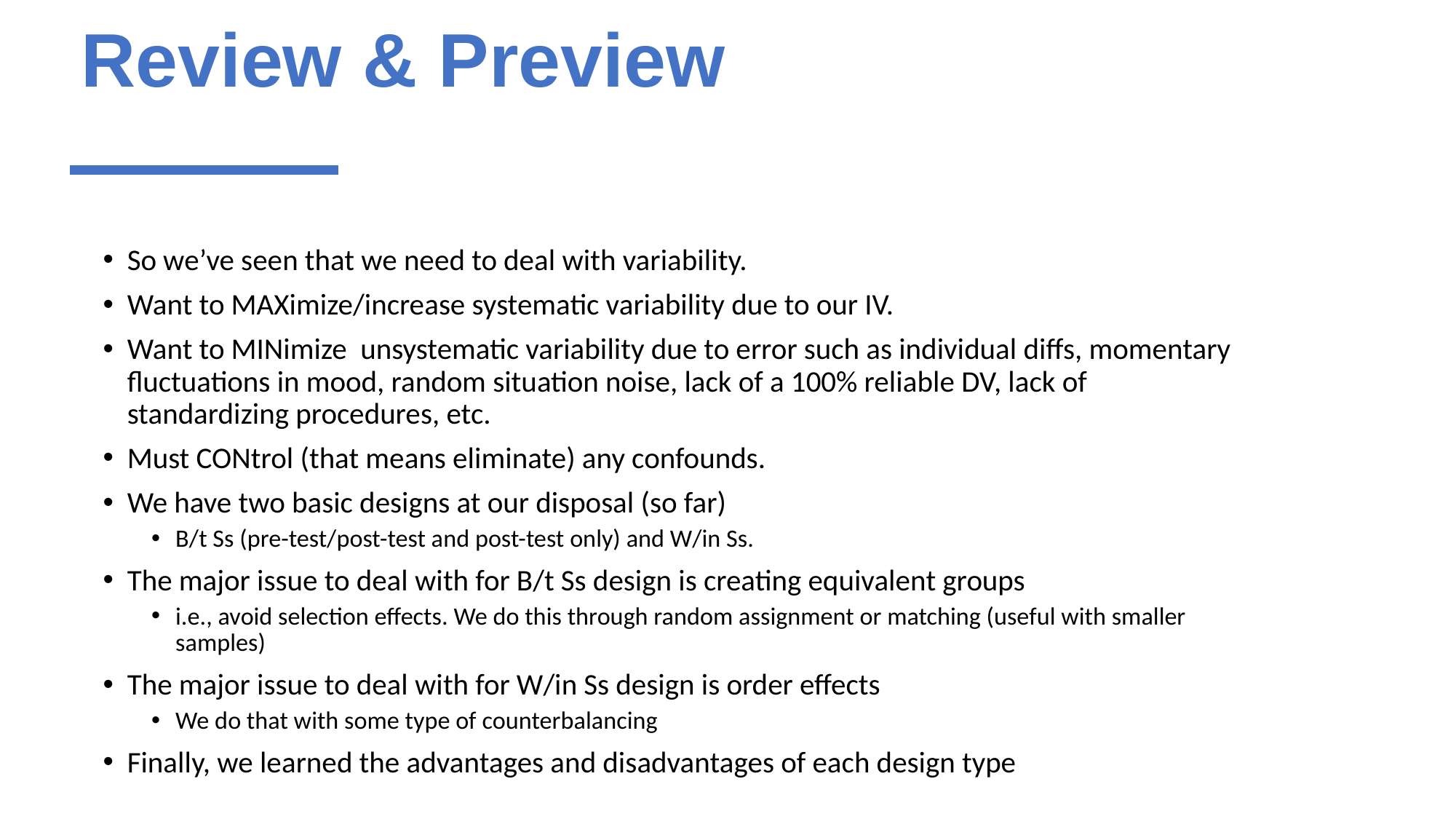

# Review & Preview
So we’ve seen that we need to deal with variability.
Want to MAXimize/increase systematic variability due to our IV.
Want to MINimize  unsystematic variability due to error such as individual diffs, momentary fluctuations in mood, random situation noise, lack of a 100% reliable DV, lack of standardizing procedures, etc.
Must CONtrol (that means eliminate) any confounds.
We have two basic designs at our disposal (so far)
B/t Ss (pre-test/post-test and post-test only) and W/in Ss.
The major issue to deal with for B/t Ss design is creating equivalent groups
i.e., avoid selection effects. We do this through random assignment or matching (useful with smaller samples)
The major issue to deal with for W/in Ss design is order effects
We do that with some type of counterbalancing
Finally, we learned the advantages and disadvantages of each design type